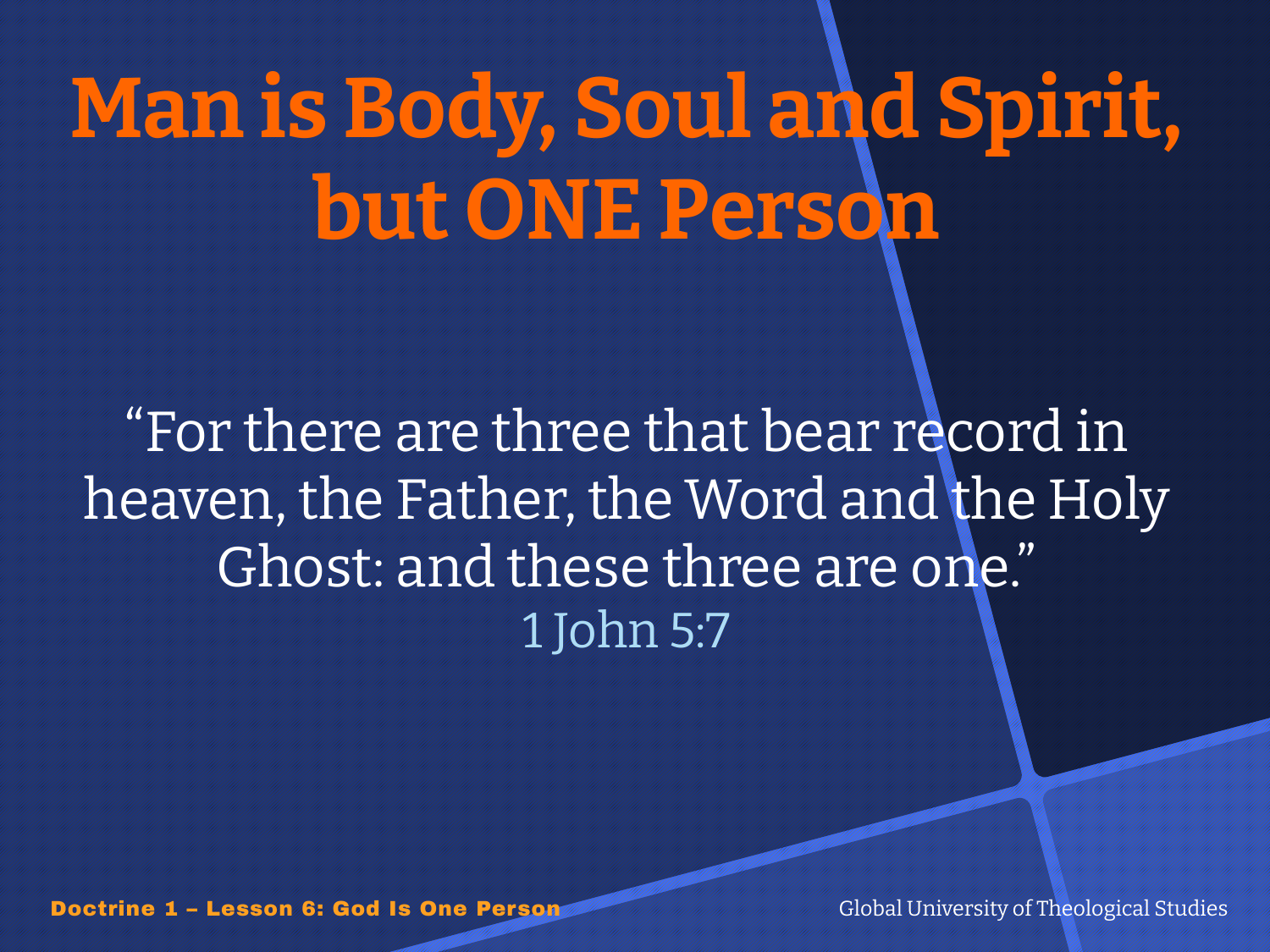

Man is Body, Soul and Spirit, but ONE Person
“For there are three that bear record in heaven, the Father, the Word and the Holy Ghost: and these three are one.”
1 John 5:7
Doctrine 1 – Lesson 6: God Is One Person                                   Global University of Theological Studies